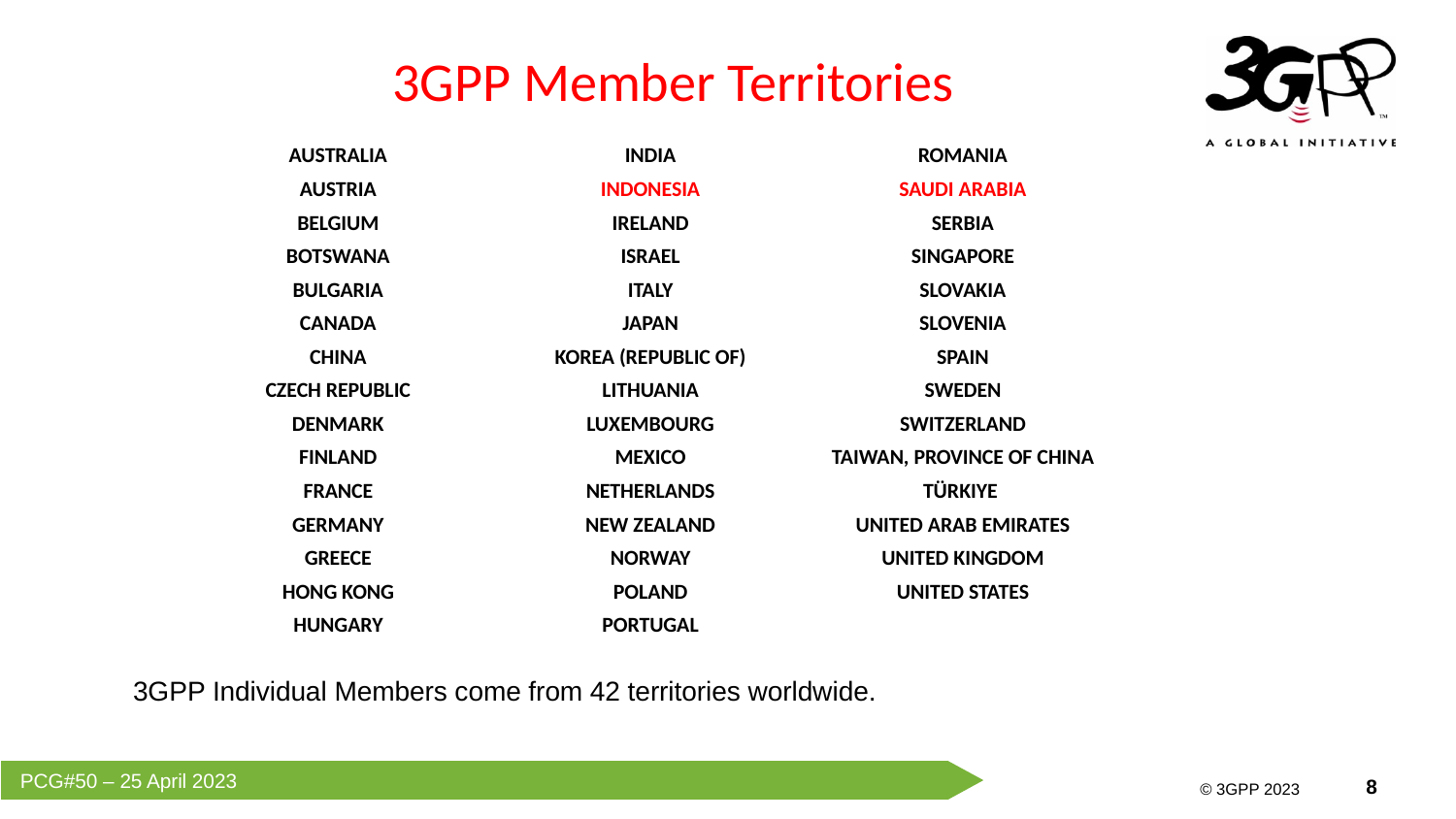

# 3GPP Member Territories
| AUSTRALIA | INDIA | ROMANIA |
| --- | --- | --- |
| AUSTRIA | INDONESIA | SAUDI ARABIA |
| BELGIUM | IRELAND | SERBIA |
| BOTSWANA | ISRAEL | SINGAPORE |
| BULGARIA | ITALY | SLOVAKIA |
| CANADA | JAPAN | SLOVENIA |
| CHINA | KOREA (REPUBLIC OF) | SPAIN |
| CZECH REPUBLIC | LITHUANIA | SWEDEN |
| DENMARK | LUXEMBOURG | SWITZERLAND |
| FINLAND | MEXICO | TAIWAN, PROVINCE OF CHINA |
| FRANCE | NETHERLANDS | TÜRKIYE |
| GERMANY | NEW ZEALAND | UNITED ARAB EMIRATES |
| GREECE | NORWAY | UNITED KINGDOM |
| HONG KONG | POLAND | UNITED STATES |
| HUNGARY | PORTUGAL |  |

3GPP Individual Members come from 42 territories worldwide.